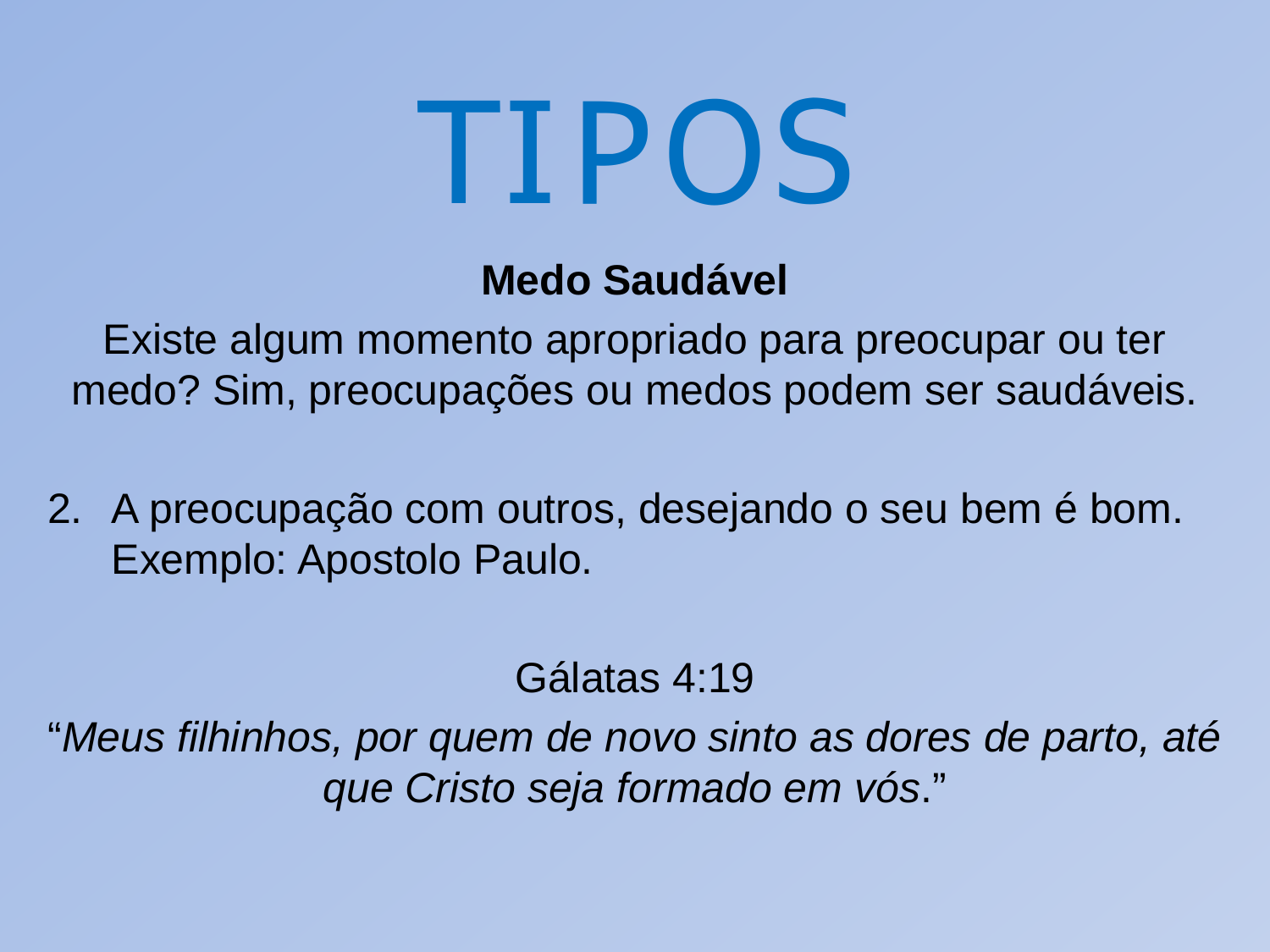

TIPOS

Medo Saudável
Existe algum momento apropriado para preocupar ou ter medo? Sim, preocupações ou medos podem ser saudáveis.

A preocupação com outros, desejando o seu bem é bom. Exemplo: Apostolo Paulo.

Gálatas 4:19
“Meus filhinhos, por quem de novo sinto as dores de parto, até que Cristo seja formado em vós.”